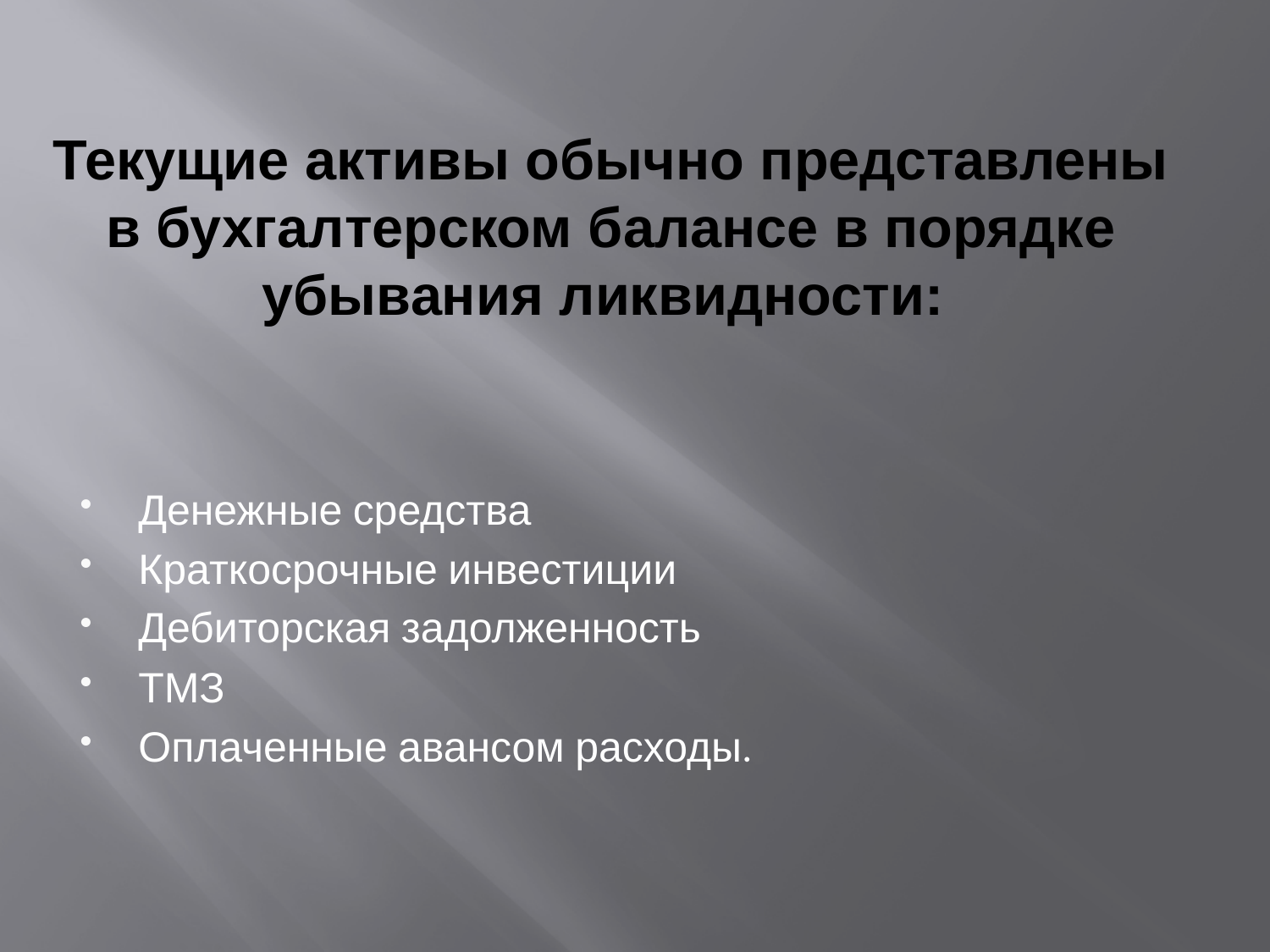

# Текущие активы обычно представлены в бухгалтерском балансе в порядке убывания ликвидности:
Денежные средства
Краткосрочные инвестиции
Дебиторская задолженность
ТМЗ
Оплаченные авансом расходы.